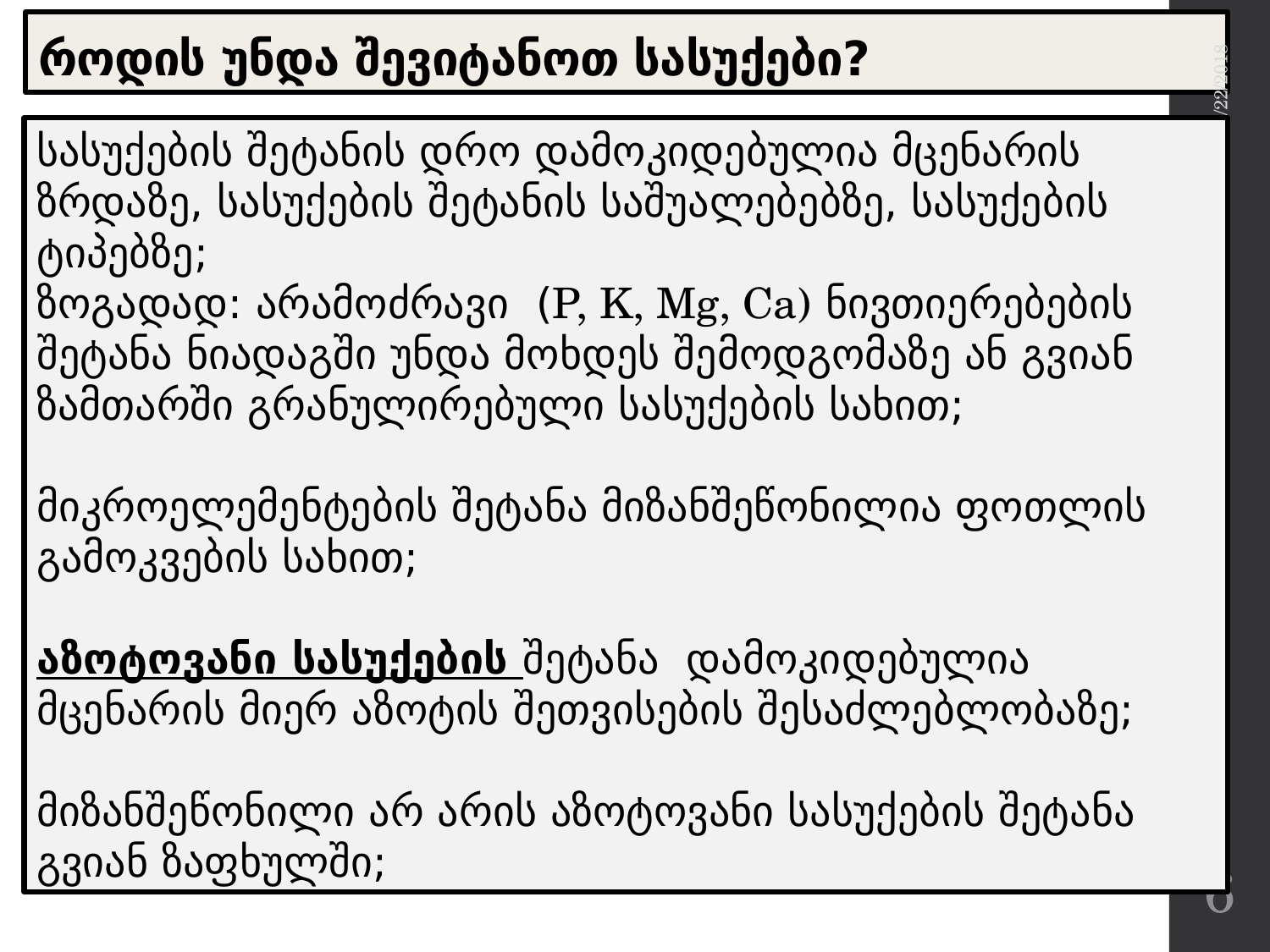

# როდის უნდა შევიტანოთ სასუქები?
სასუქების შეტანის დრო დამოკიდებულია მცენარის ზრდაზე, სასუქების შეტანის საშუალებებზე, სასუქების ტიპებზე;
ზოგადად: არამოძრავი  (P, K, Mg, Ca) ნივთიერებების შეტანა ნიადაგში უნდა მოხდეს შემოდგომაზე ან გვიან ზამთარში გრანულირებული სასუქების სახით;

მიკროელემენტების შეტანა მიზანშეწონილია ფოთლის გამოკვების სახით;

აზოტოვანი სასუქების შეტანა  დამოკიდებულია მცენარის მიერ აზოტის შეთვისების შესაძლებლობაზე;

მიზანშეწონილი არ არის აზოტოვანი სასუქების შეტანა გვიან ზაფხულში;
4/22/2018
6